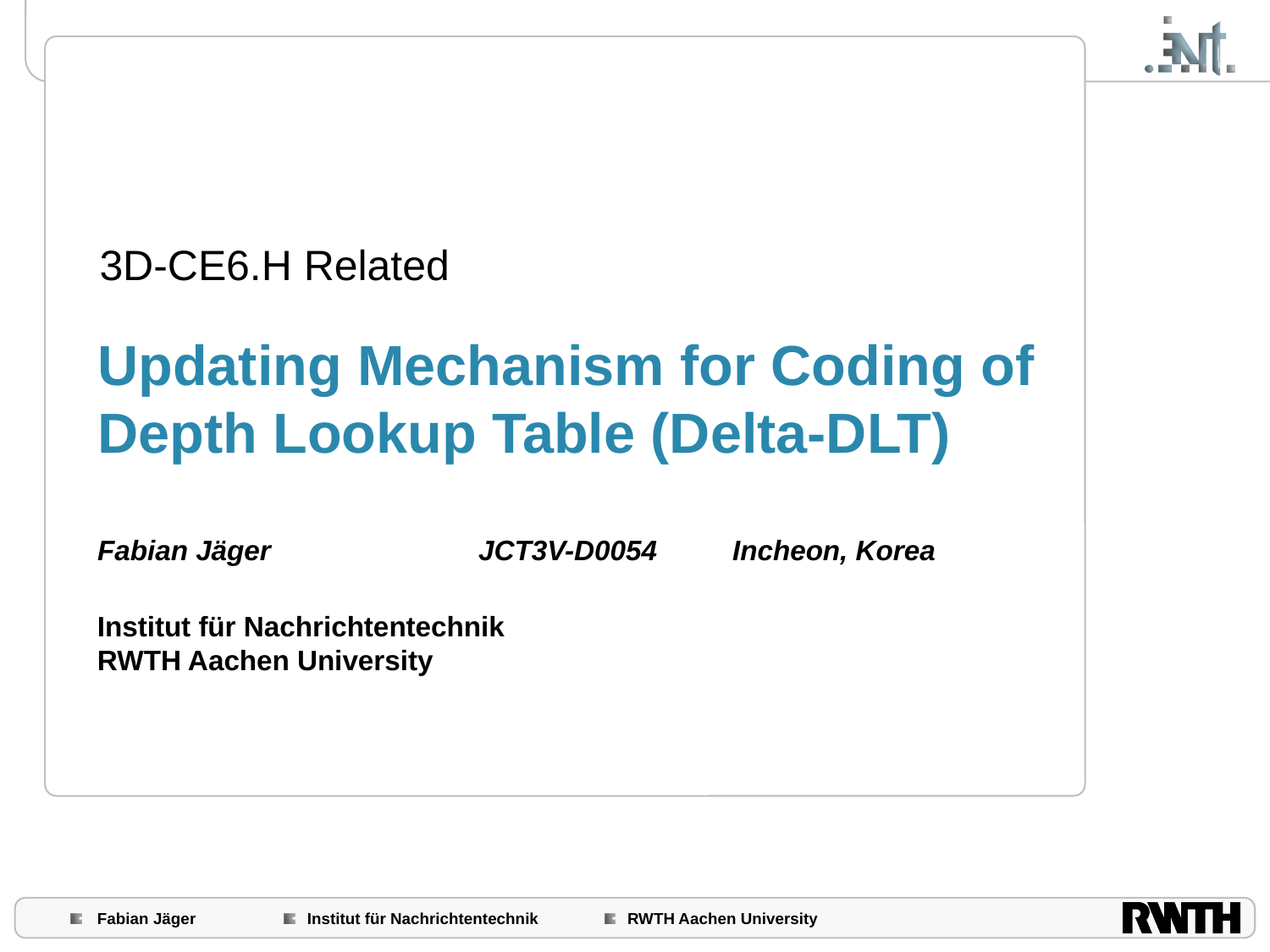

3D-CE6.H Related
# Updating Mechanism for Coding of Depth Lookup Table (Delta-DLT)
Fabian Jäger		JCT3V-D0054	Incheon, Korea